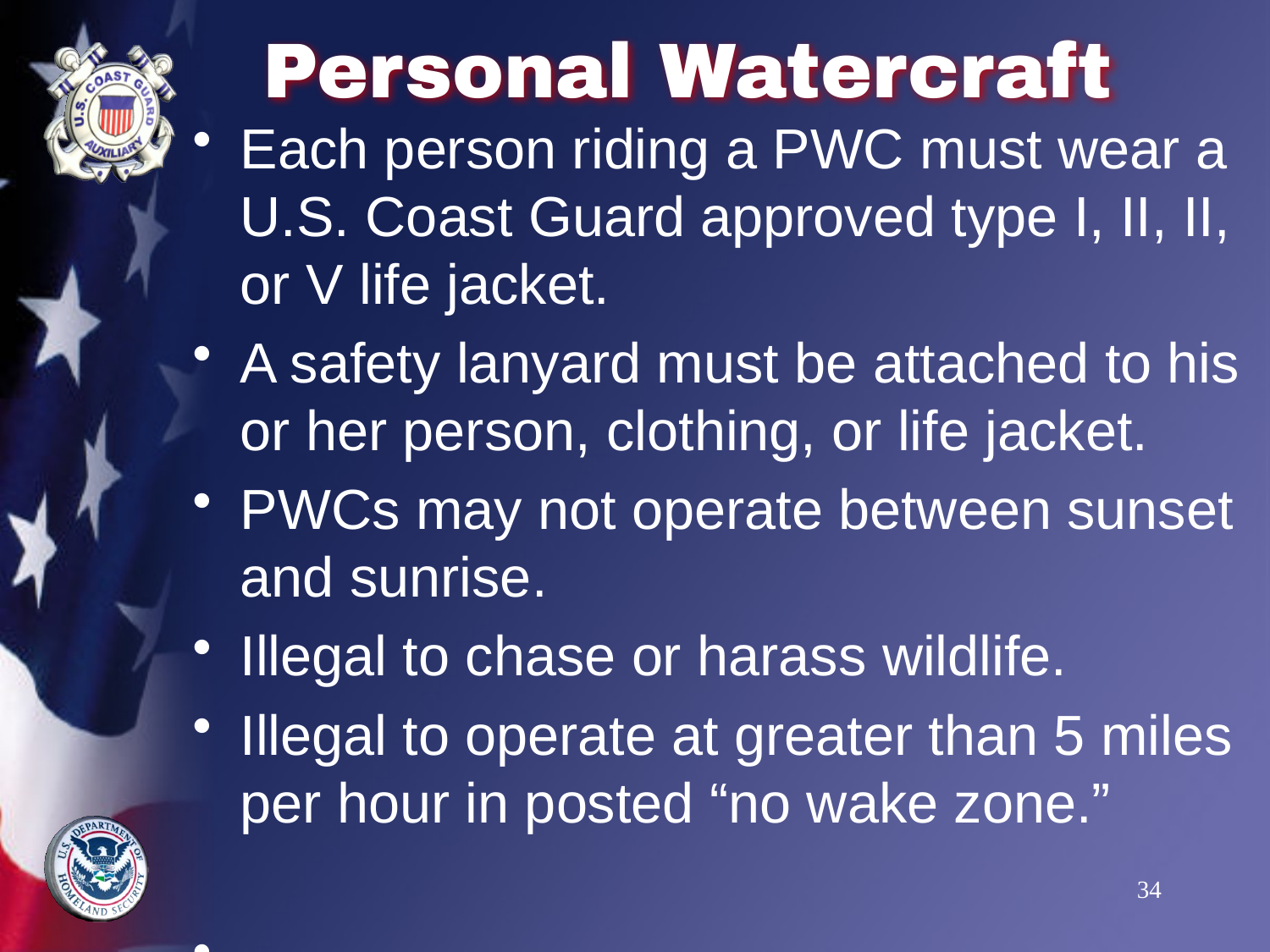

# Personal Watercraft
Each person riding a PWC must wear a U.S. Coast Guard approved type I, II, II, or V life jacket.
A safety lanyard must be attached to his or her person, clothing, or life jacket.
PWCs may not operate between sunset and sunrise.
Illegal to chase or harass wildlife.
Illegal to operate at greater than 5 miles per hour in posted “no wake zone.”

.

34